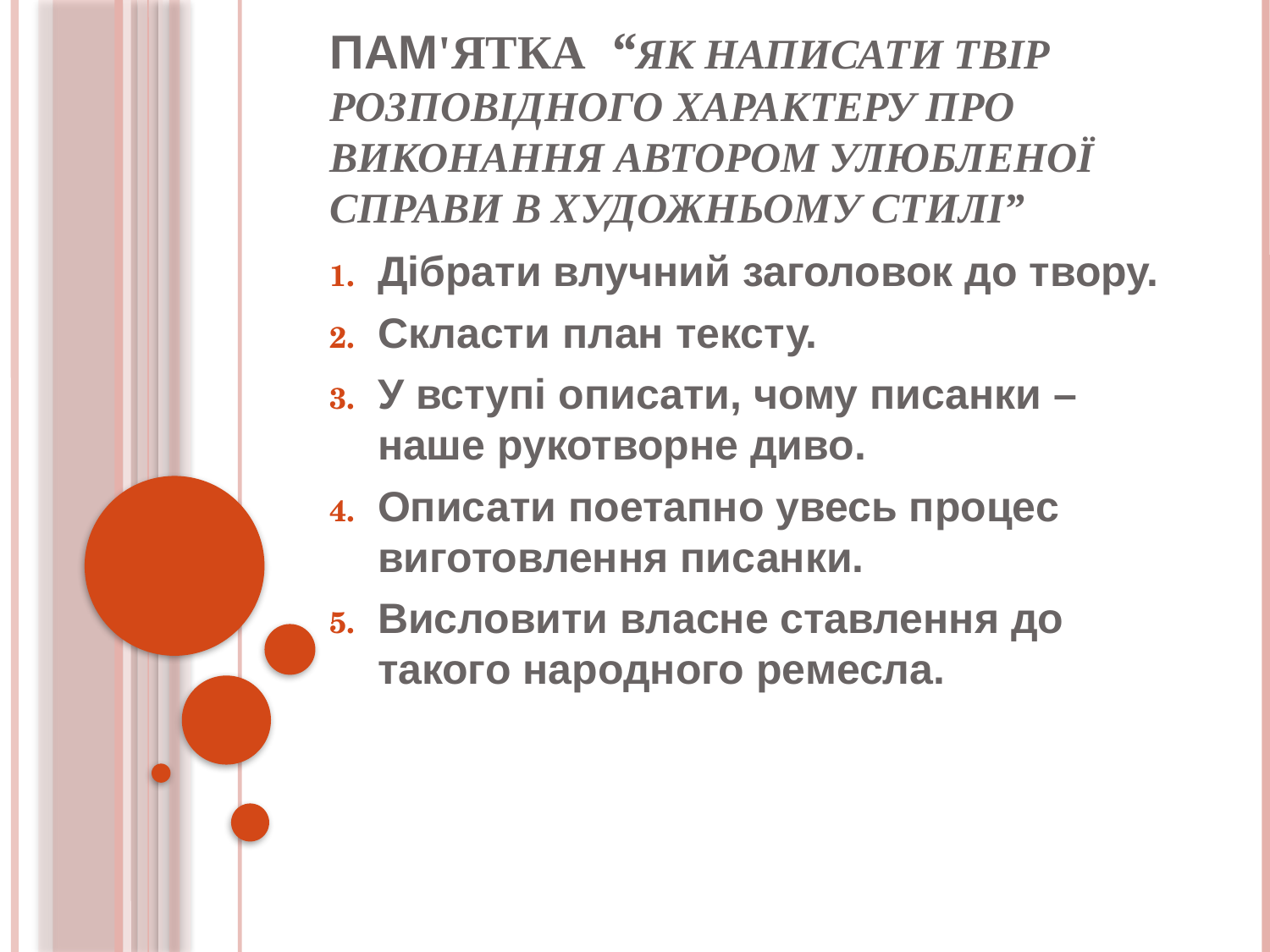

# Пам'ятка  “Як написати твір розповідного характеру про виконання автором улюбленої справи в художньому стилі”
Дібрати влучний заголовок до твору.
Скласти план тексту.
У вступі описати, чому писанки – наше рукотворне диво.
Описати поетапно увесь процес виготовлення писанки.
Висловити власне ставлення до такого народного ремесла.